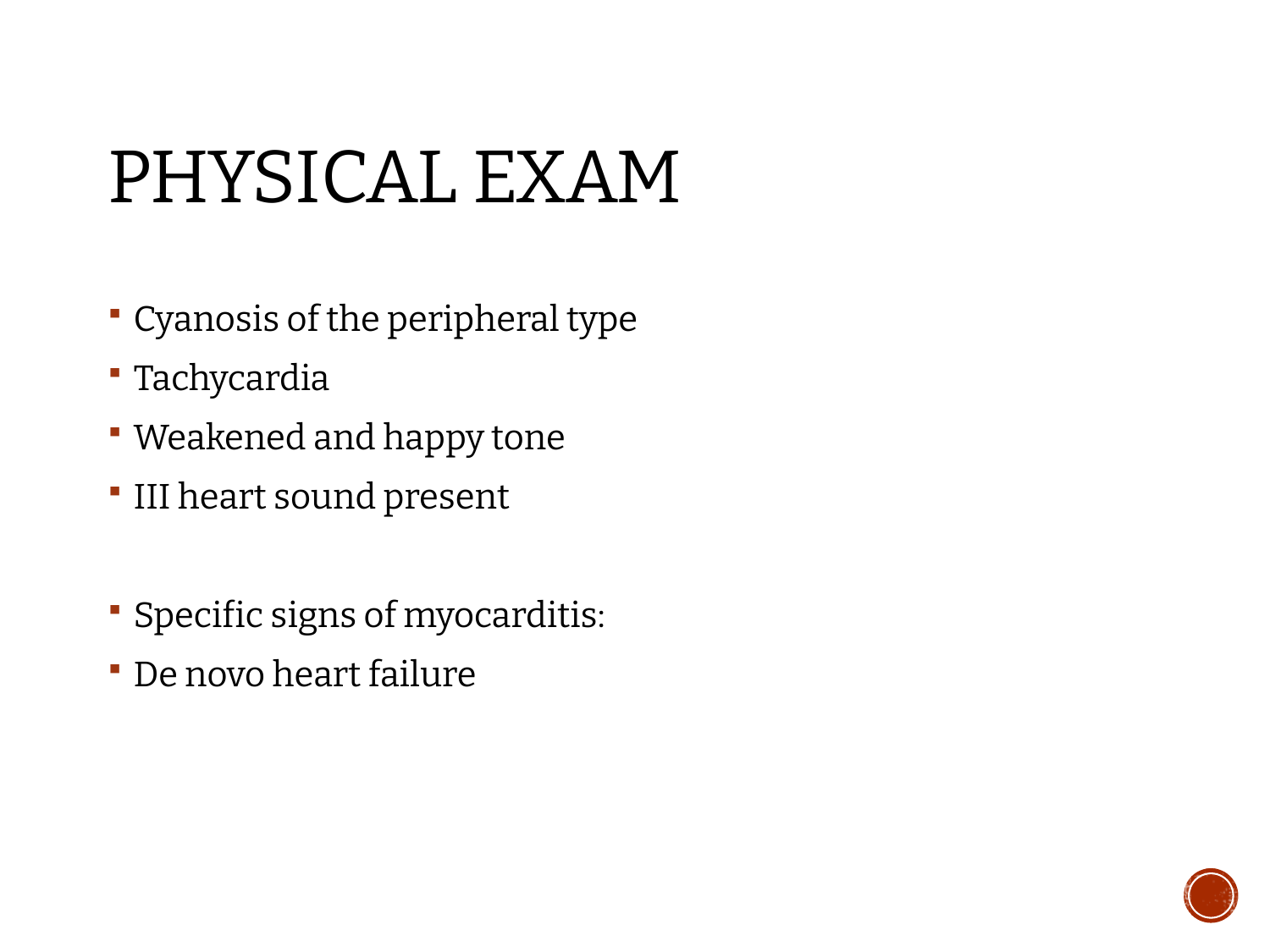

# Physical exam
Cyanosis of the peripheral type
Tachycardia
Weakened and happy tone
III heart sound present

Specific signs of myocarditis:
De novo heart failure